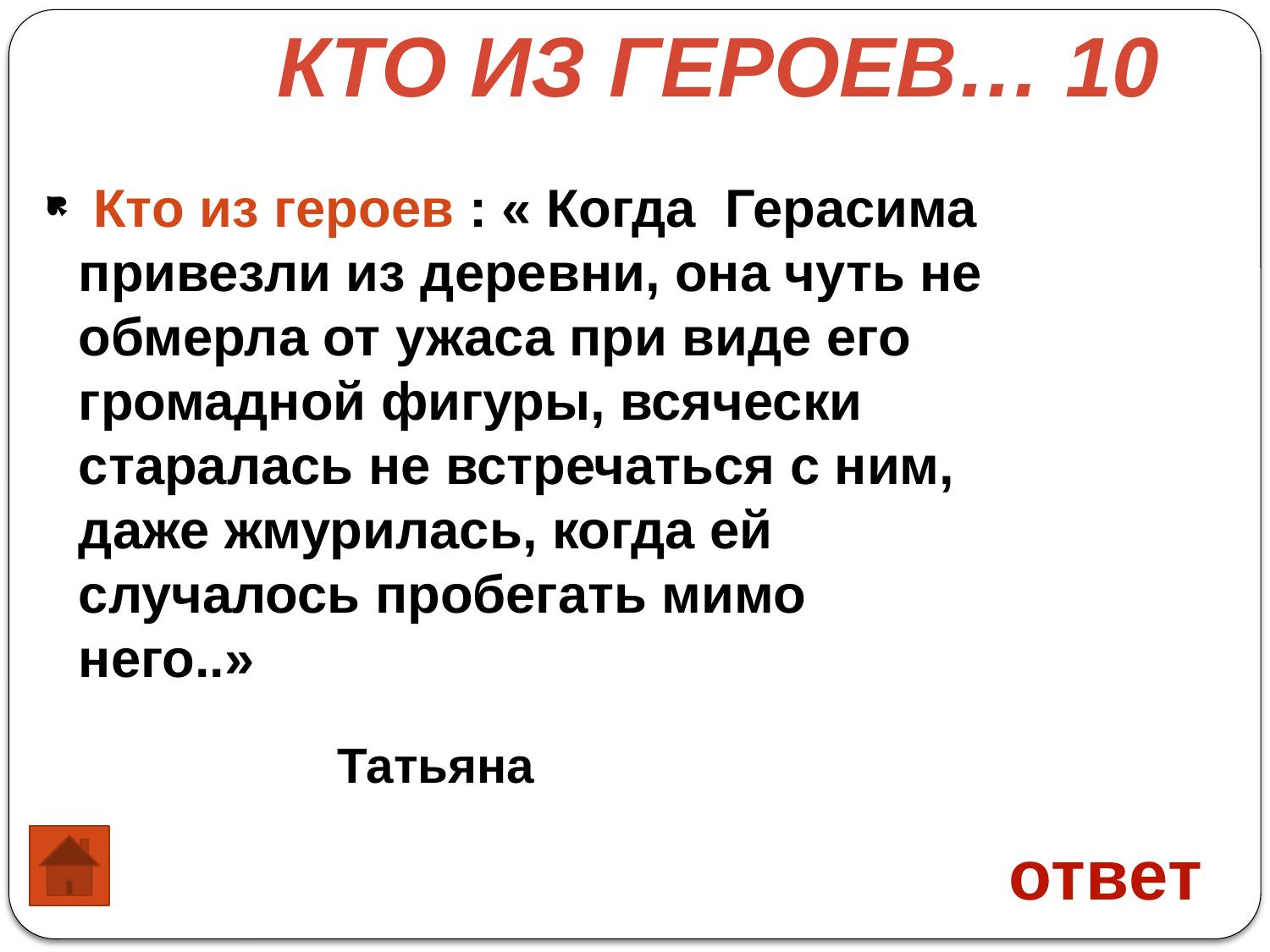

Кто из героев… 10
 Кто из героев : « Когда  Герасима привезли из деревни, она чуть не обмерла от ужаса при виде его громадной фигуры, всячески старалась не встречаться с ним, даже жмурилась, когда ей случалось пробегать мимо него..»
Татьяна
ответ